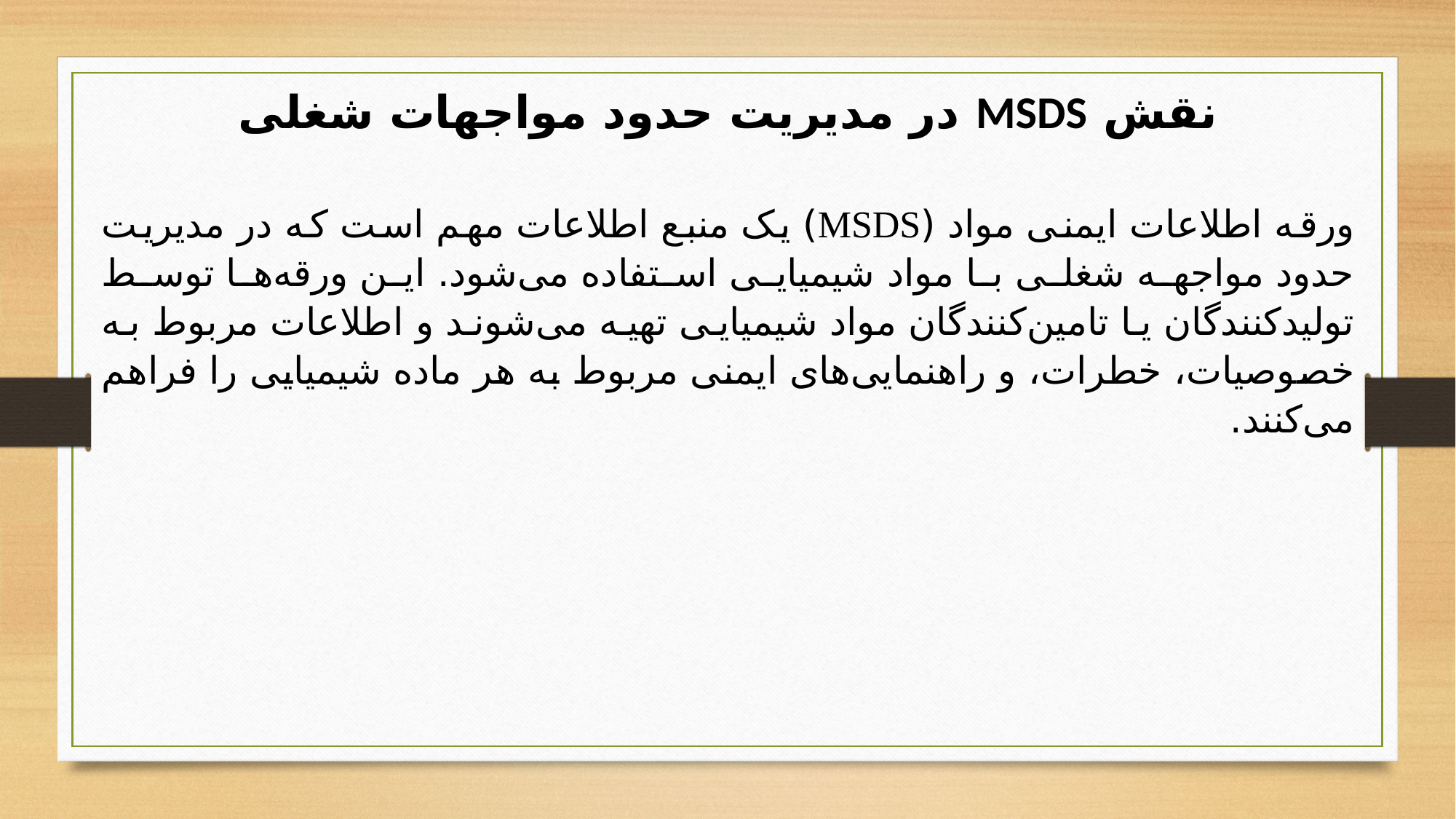

نقش MSDS در مدیریت حدود مواجهات شغلی

ورقه اطلاعات ایمنی مواد (MSDS) یک منبع اطلاعات مهم است که در مدیریت حدود مواجهه شغلی با مواد شیمیایی استفاده می‌شود. این ورقه‌ها توسط تولیدکنندگان یا تامین‌کنندگان مواد شیمیایی تهیه می‌شوند و اطلاعات مربوط به خصوصیات، خطرات، و راهنمایی‌های ایمنی مربوط به هر ماده شیمیایی را فراهم می‌کنند.